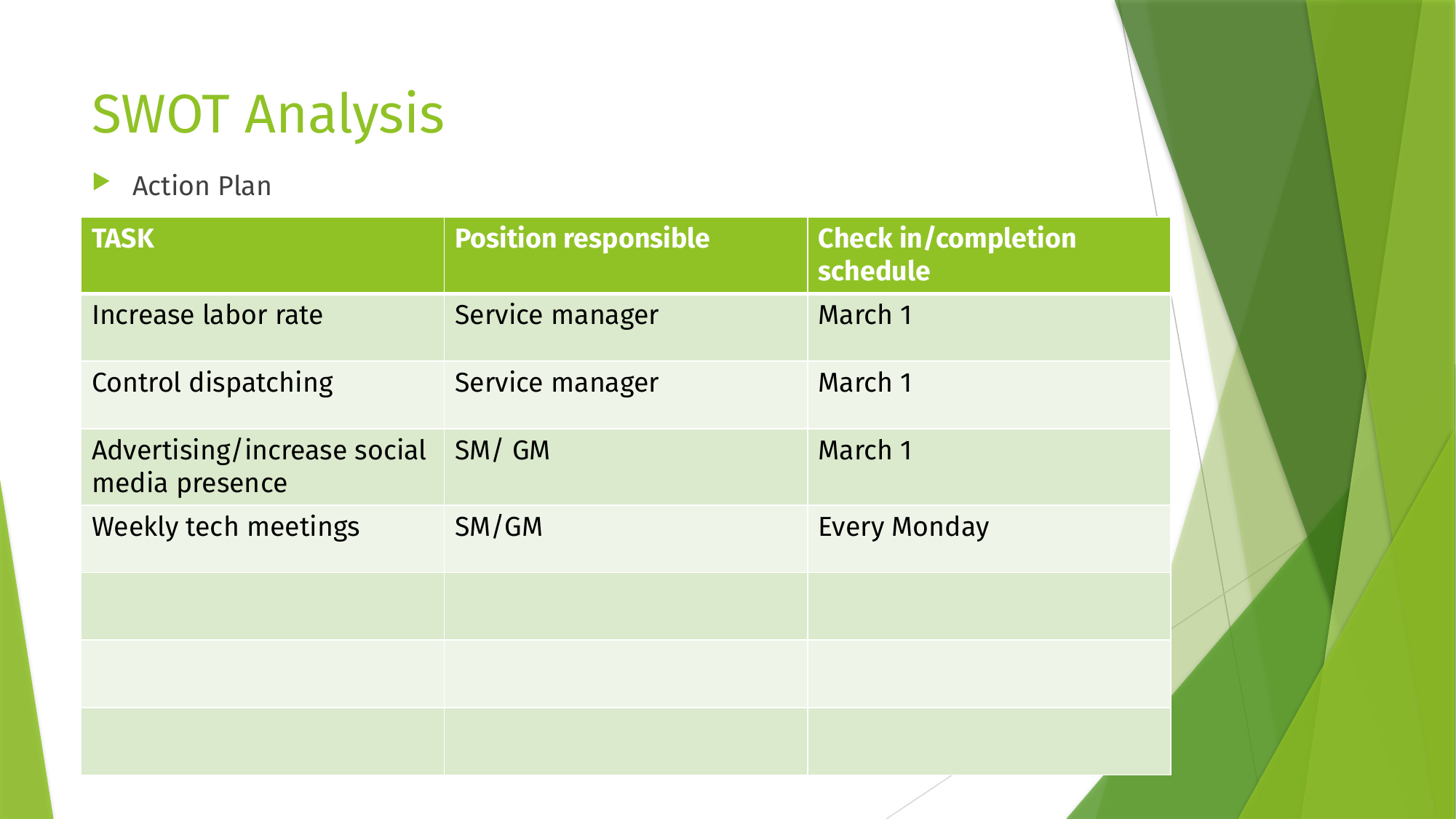

# SWOT Analysis
Action Plan

| TASK | Position responsible | Check in/completion schedule |
| --- | --- | --- |
| Increase labor rate | Service manager | March 1 |
| Control dispatching | Service manager | March 1 |
| Advertising/increase social media presence | SM/ GM | March 1 |
| Weekly tech meetings | SM/GM | Every Monday |
|  |  |  |
|  |  |  |
|  |  |  |